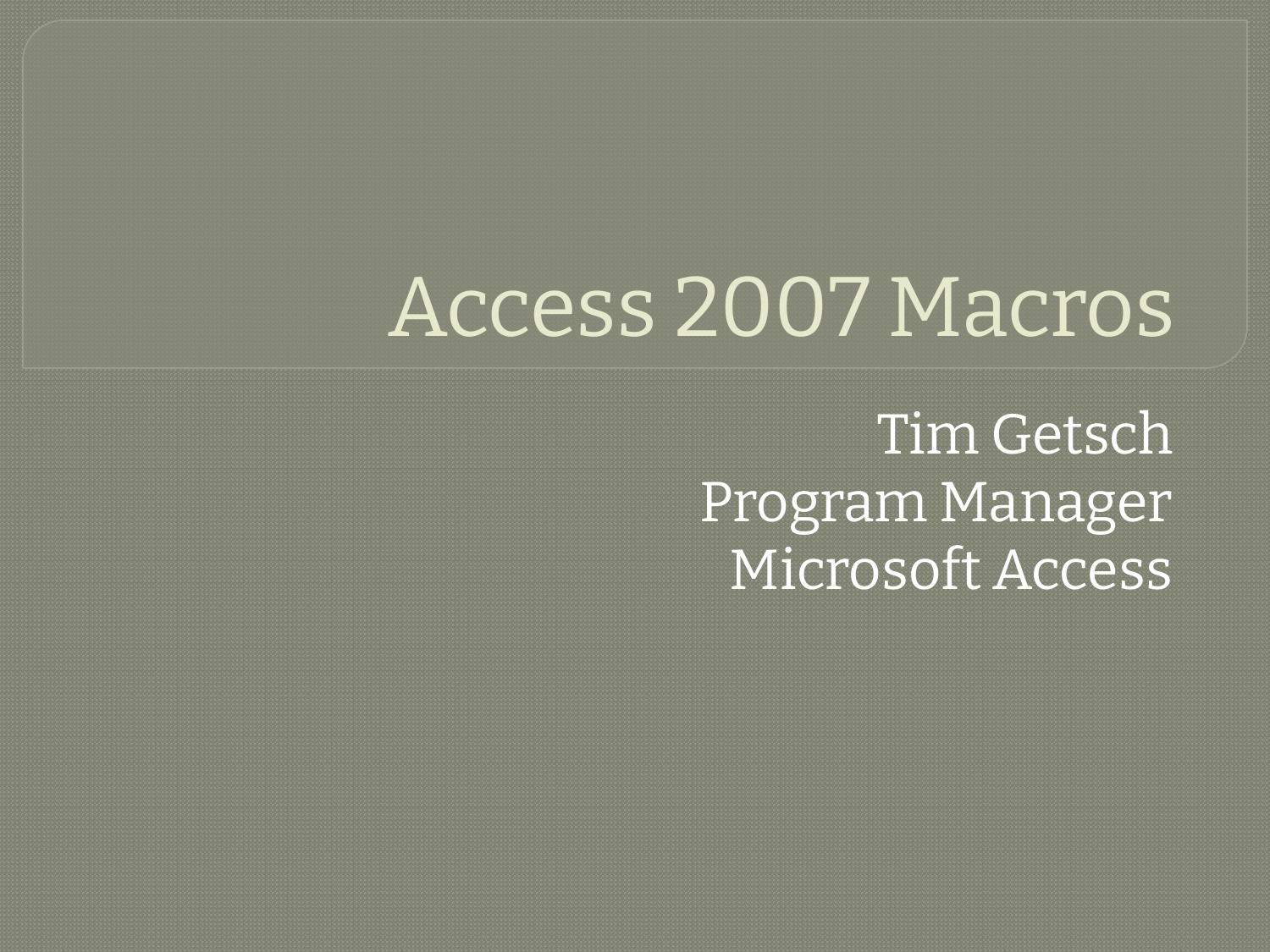

# Access 2007 Macros
Tim Getsch
Program Manager
Microsoft Access